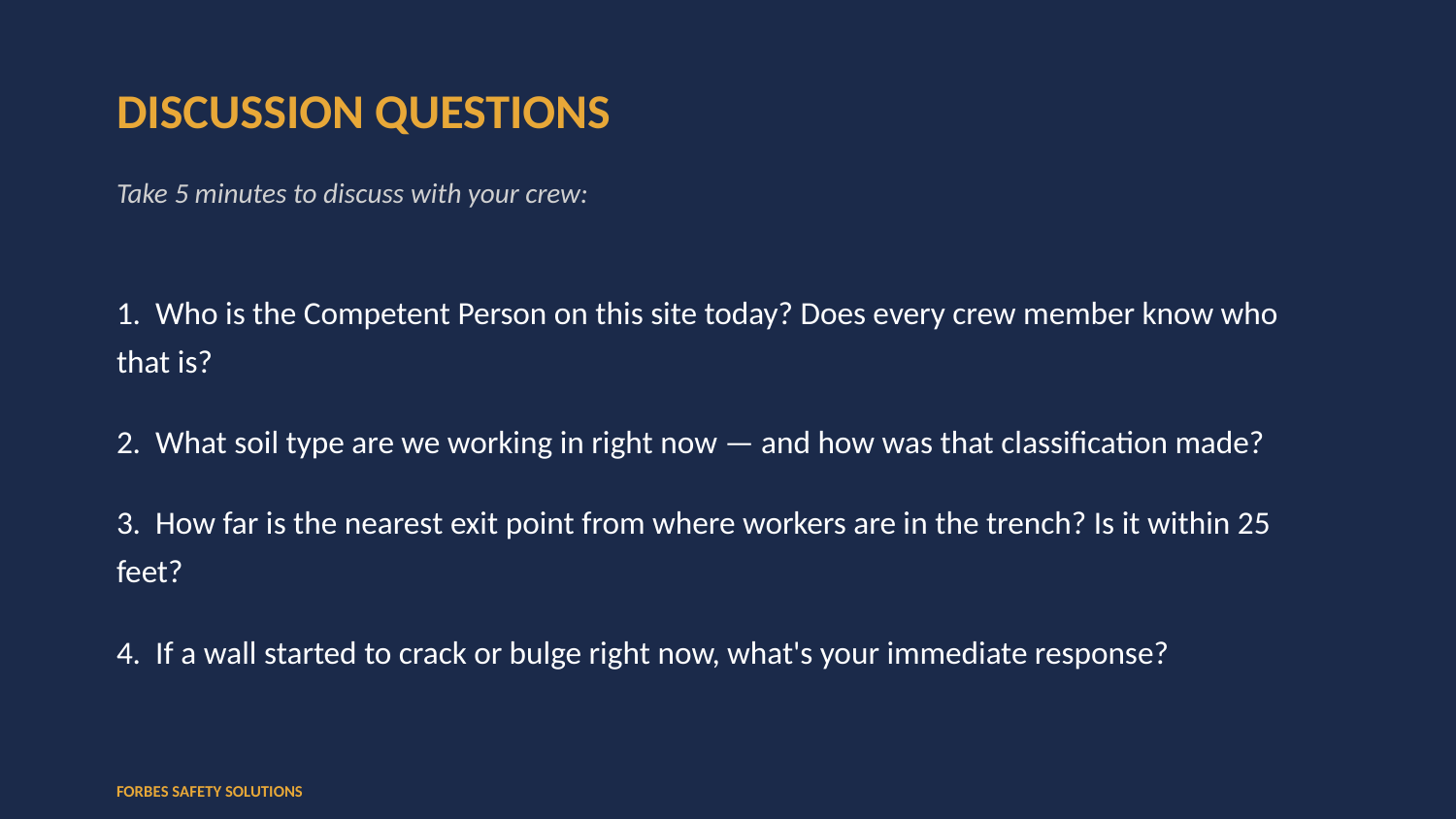

DISCUSSION QUESTIONS
Take 5 minutes to discuss with your crew:
1.  Who is the Competent Person on this site today? Does every crew member know who that is?
2.  What soil type are we working in right now — and how was that classification made?
3.  How far is the nearest exit point from where workers are in the trench? Is it within 25 feet?
4.  If a wall started to crack or bulge right now, what's your immediate response?
FORBES SAFETY SOLUTIONS